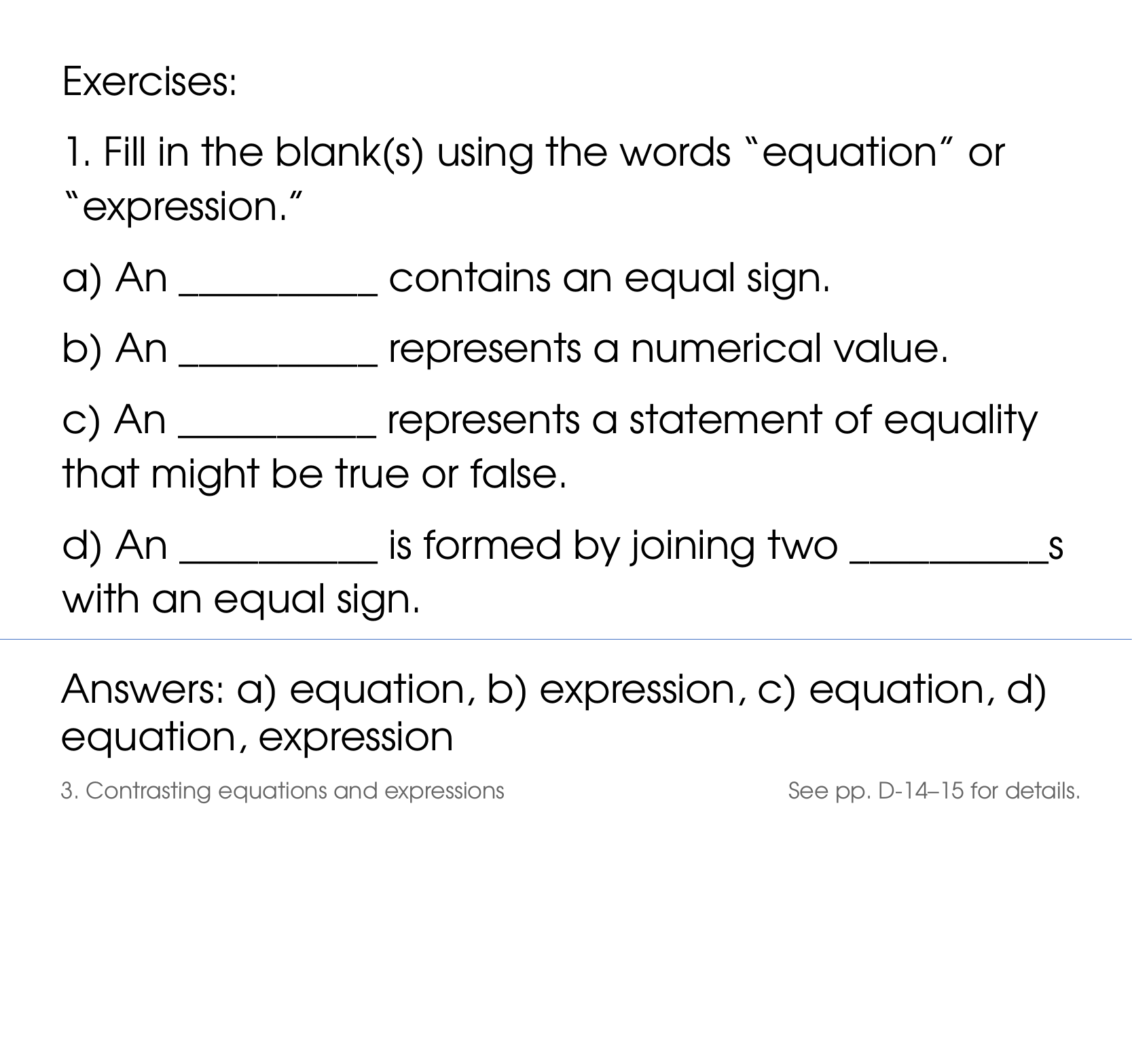

Exercises:
1. Fill in the blank(s) using the words “equation” or “expression.”
a) An __________ contains an equal sign.
b) An __________ represents a numerical value.
c) An __________ represents a statement of equality that might be true or false.
d) An __________ is formed by joining two __________s with an equal sign.
Answers: a) equation, b) expression, c) equation, d) equation, expression
3. Contrasting equations and expressions
See pp. D-14–15 for details.